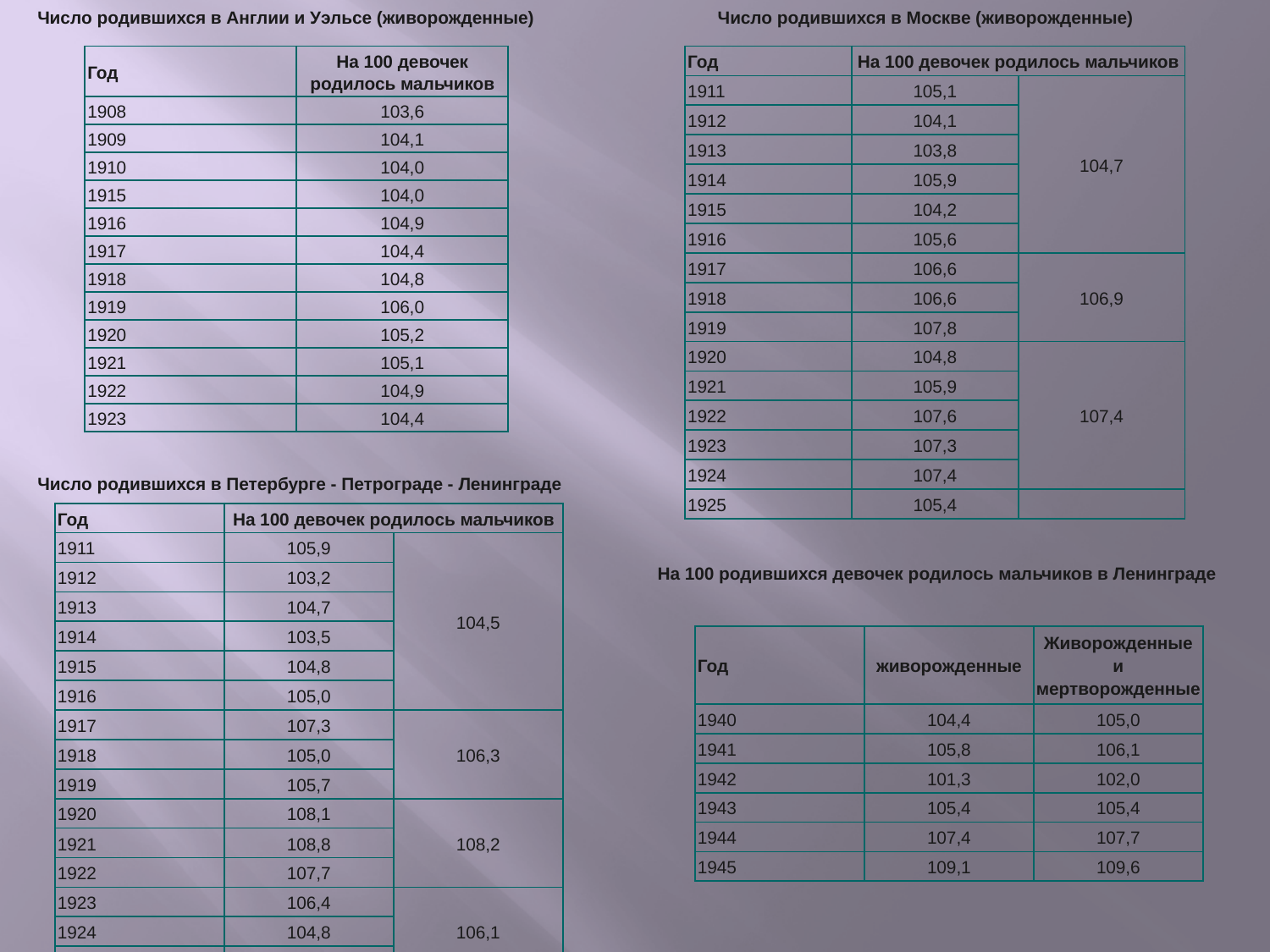

Число родившихся в Англии и Уэльсе (живорожденные)

Число родившихся в Москве (живорожденные)

#
| Год | На 100 девочек родилось мальчиков |
| --- | --- |
| 1908 | 103,6 |
| 1909 | 104,1 |
| 1910 | 104,0 |
| 1915 | 104,0 |
| 1916 | 104,9 |
| 1917 | 104,4 |
| 1918 | 104,8 |
| 1919 | 106,0 |
| 1920 | 105,2 |
| 1921 | 105,1 |
| 1922 | 104,9 |
| 1923 | 104,4 |
| Год | На 100 девочек родилось мальчиков |  |
| --- | --- | --- |
| 1911 | 105,1 | 104,7 |
| 1912 | 104,1 |  |
| 1913 | 103,8 |  |
| 1914 | 105,9 |  |
| 1915 | 104,2 |  |
| 1916 | 105,6 |  |
| 1917 | 106,6 | 106,9 |
| 1918 | 106,6 |  |
| 1919 | 107,8 |  |
| 1920 | 104,8 | 107,4 |
| 1921 | 105,9 |  |
| 1922 | 107,6 |  |
| 1923 | 107,3 |  |
| 1924 | 107,4 |  |
| 1925 | 105,4 |  |
Число родившихся в Петербурге - Петрограде - Ленинграде

| Год | На 100 девочек родилось мальчиков |  |
| --- | --- | --- |
| 1911 | 105,9 | 104,5 |
| 1912 | 103,2 |  |
| 1913 | 104,7 |  |
| 1914 | 103,5 |  |
| 1915 | 104,8 |  |
| 1916 | 105,0 |  |
| 1917 | 107,3 | 106,3 |
| 1918 | 105,0 |  |
| 1919 | 105,7 |  |
| 1920 | 108,1 | 108,2 |
| 1921 | 108,8 |  |
| 1922 | 107,7 |  |
| 1923 | 106,4 | 106,1 |
| 1924 | 104,8 |  |
| 1925 | 106,1 |  |
На 100 родившихся девочек родилось мальчиков в Ленинграде

| Год | живорожденные | Живорожденные и мертворожденные |
| --- | --- | --- |
| 1940 | 104,4 | 105,0 |
| 1941 | 105,8 | 106,1 |
| 1942 | 101,3 | 102,0 |
| 1943 | 105,4 | 105,4 |
| 1944 | 107,4 | 107,7 |
| 1945 | 109,1 | 109,6 |